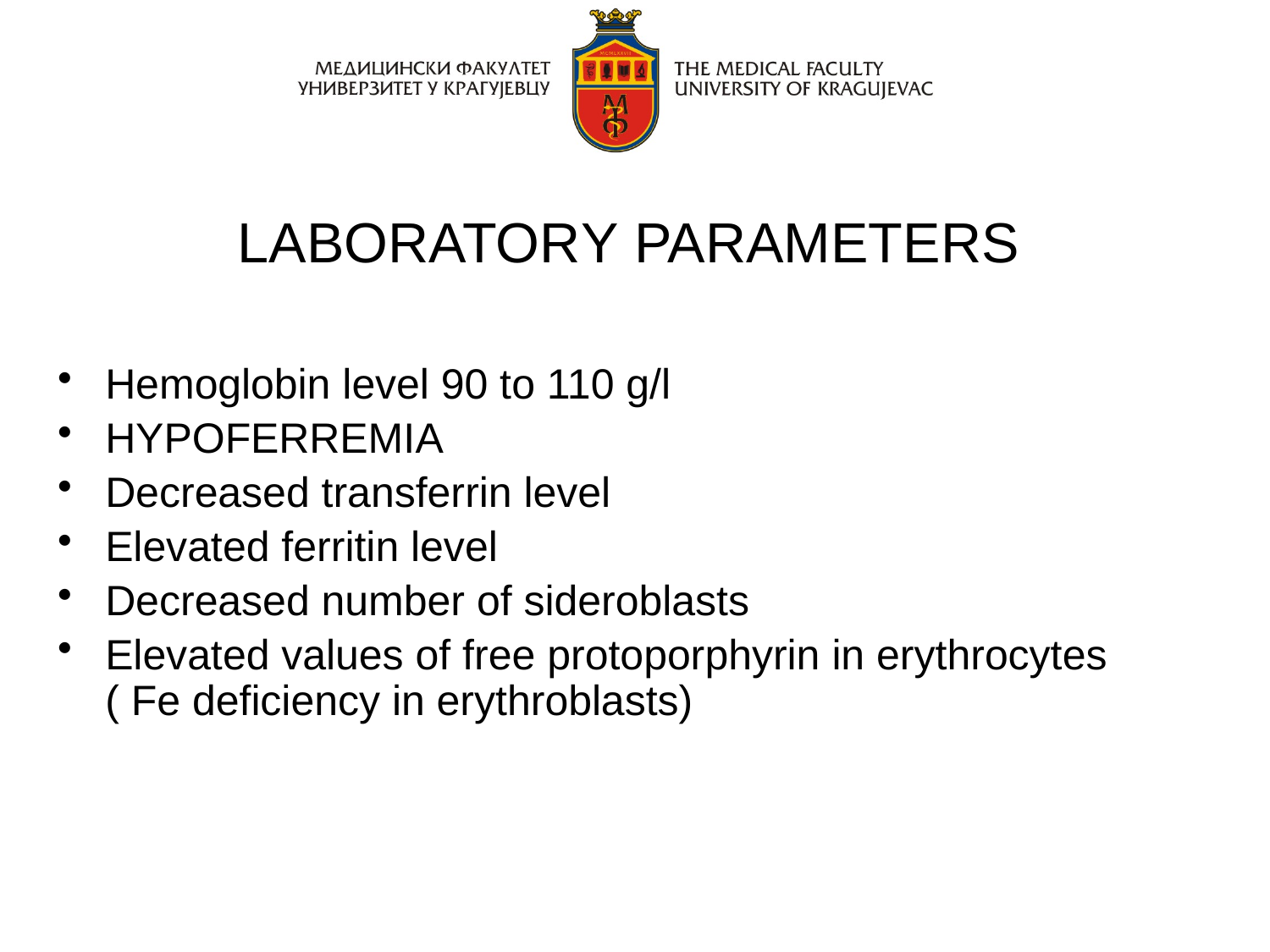

# LABORATORY PARAMETERS
Hemoglobin level 90 to 110 g/l
HYPOFERREMIA
Decreased transferrin level
Elevated ferritin level
Decreased number of sideroblasts
Elevated values of free protoporphyrin in erythrocytes ( Fe deficiency in erythroblasts)